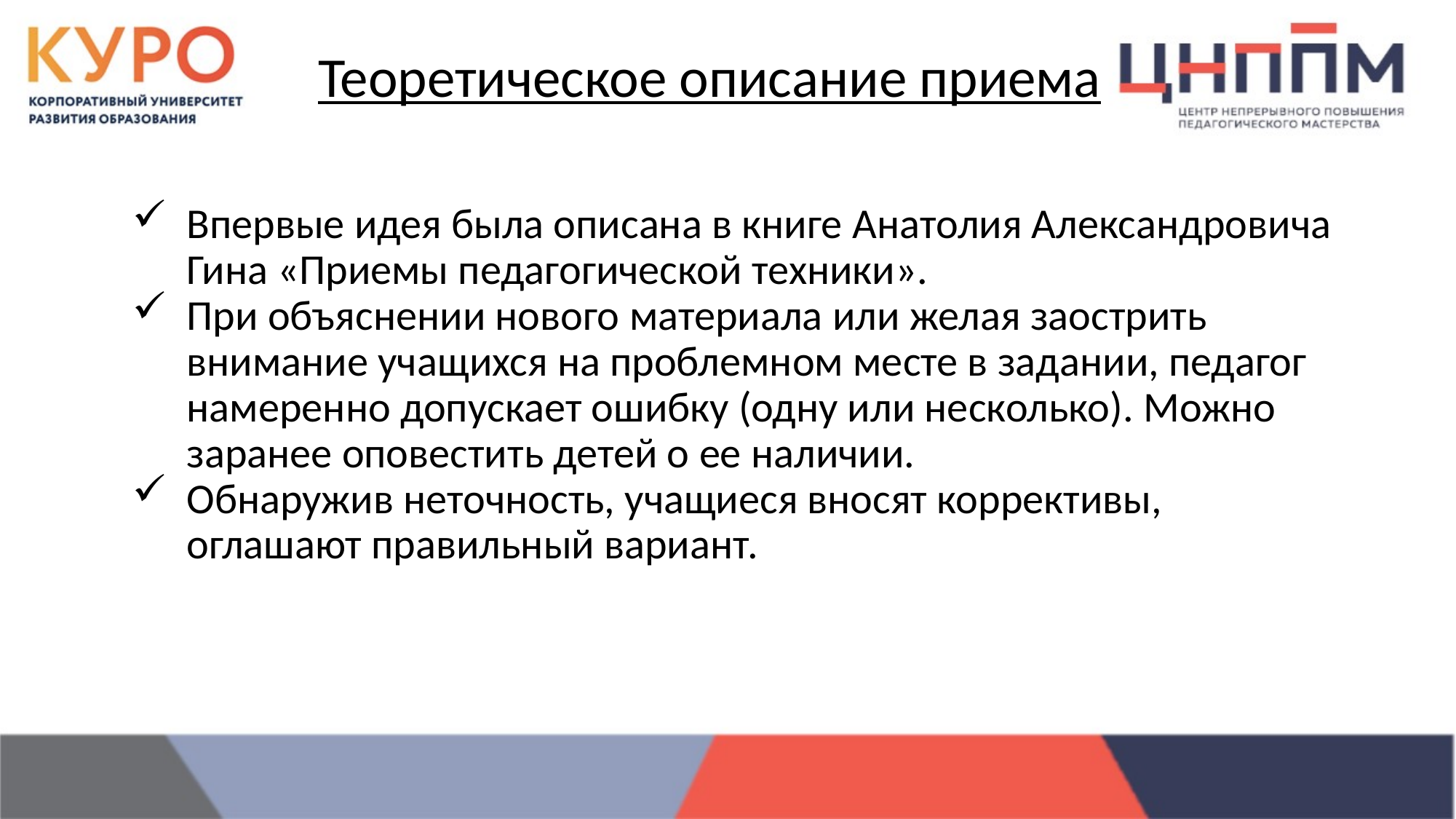

# Теоретическое описание приема
Впервые идея была описана в книге Анатолия Александровича Гина «Приемы педагогической техники».
При объяснении нового материала или желая заострить внимание учащихся на проблемном месте в задании, педагог намеренно допускает ошибку (одну или несколько). Можно заранее оповестить детей о ее наличии.
Обнаружив неточность, учащиеся вносят коррективы, оглашают правильный вариант.